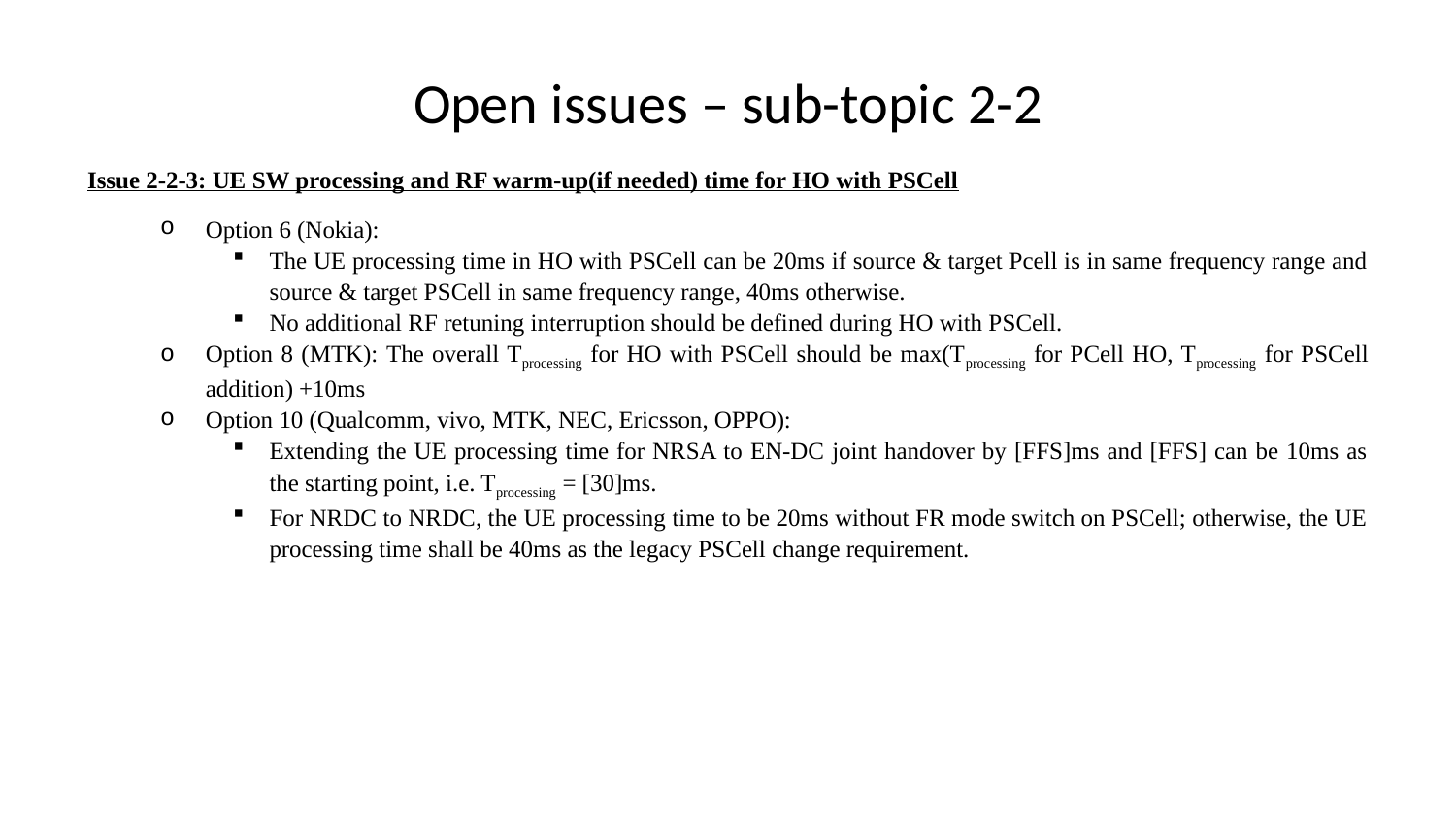

# Open issues – sub-topic 2-2
Issue 2-2-3: UE SW processing and RF warm-up(if needed) time for HO with PSCell
Option 6 (Nokia):
The UE processing time in HO with PSCell can be 20ms if source & target Pcell is in same frequency range and source & target PSCell in same frequency range, 40ms otherwise.
No additional RF retuning interruption should be defined during HO with PSCell.
Option 8 (MTK): The overall Tprocessing for HO with PSCell should be max(Tprocessing for PCell HO, Tprocessing for PSCell addition) +10ms
Option 10 (Qualcomm, vivo, MTK, NEC, Ericsson, OPPO):
Extending the UE processing time for NRSA to EN-DC joint handover by [FFS]ms and [FFS] can be 10ms as the starting point, i.e. Tprocessing = [30]ms.
For NRDC to NRDC, the UE processing time to be 20ms without FR mode switch on PSCell; otherwise, the UE processing time shall be 40ms as the legacy PSCell change requirement.